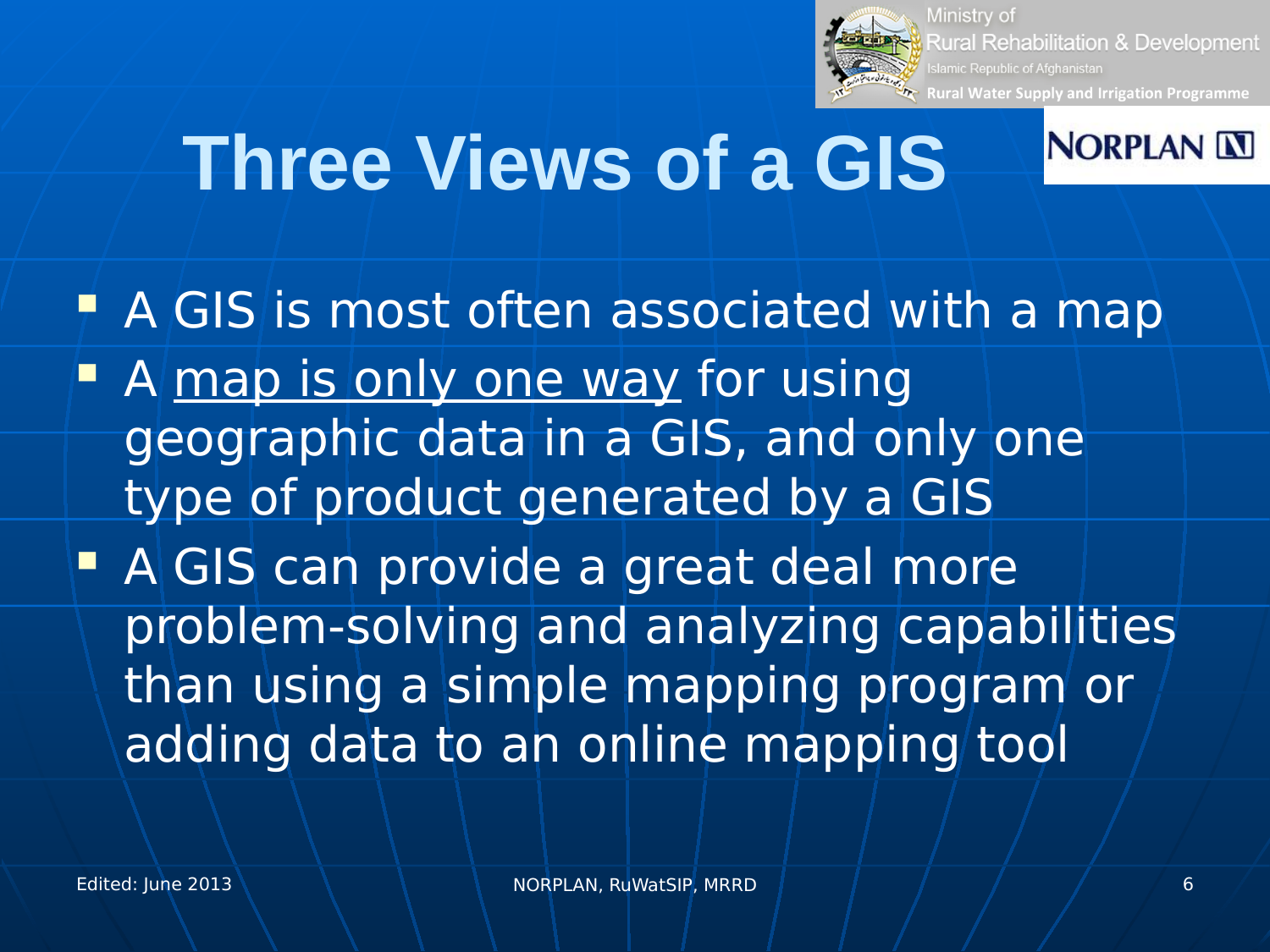

# Three Views of a GIS
A GIS is most often associated with a map
A map is only one way for using geographic data in a GIS, and only one type of product generated by a GIS
A GIS can provide a great deal more problem-solving and analyzing capabilities than using a simple mapping program or adding data to an online mapping tool
Edited: June 2013
6
NORPLAN, RuWatSIP, MRRD